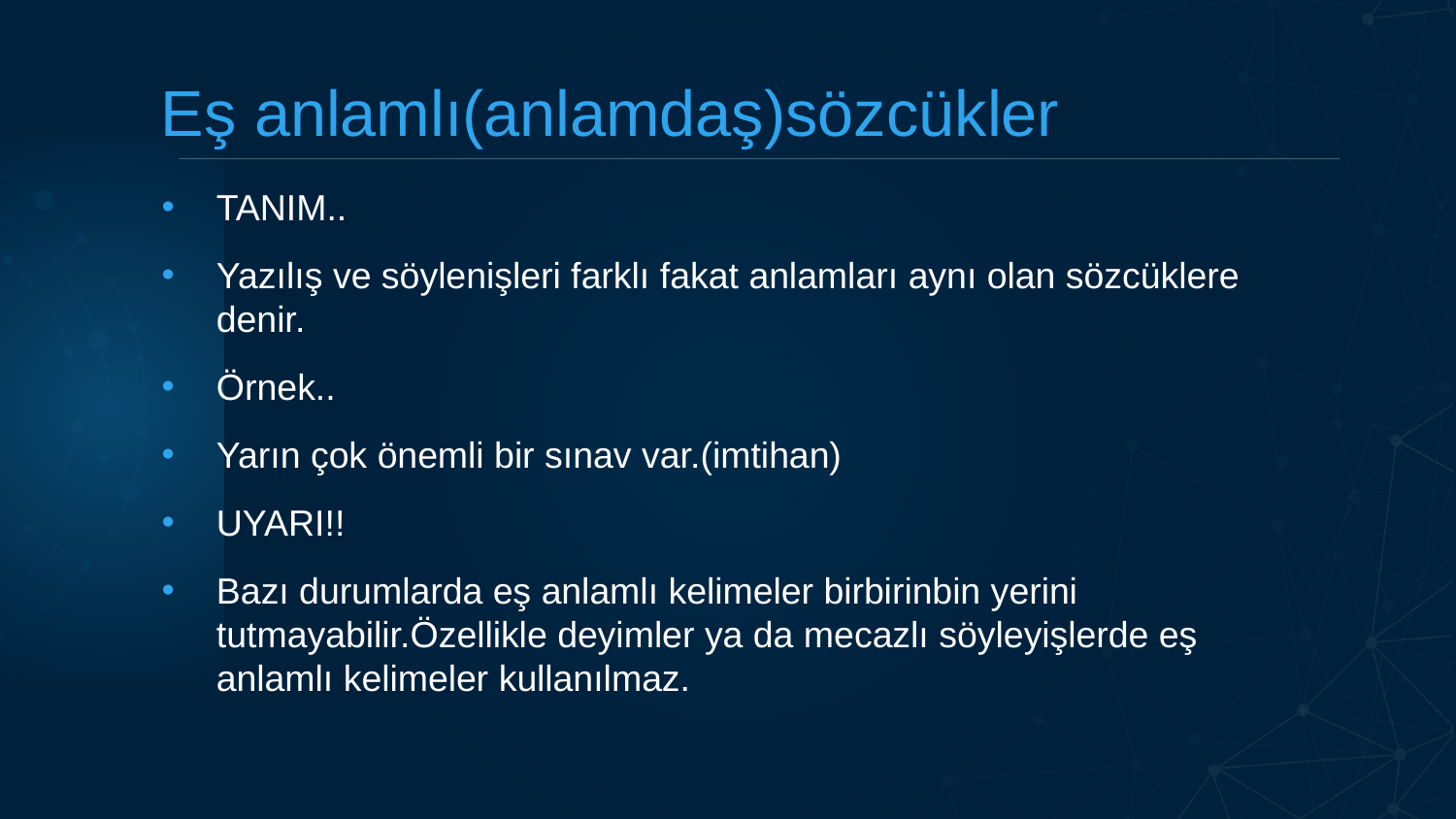

# Eş anlamlı(anlamdaş)sözcükler
TANIM..
Yazılış ve söylenişleri farklı fakat anlamları aynı olan sözcüklere denir.
Örnek..
Yarın çok önemli bir sınav var.(imtihan)
UYARI!!
Bazı durumlarda eş anlamlı kelimeler birbirinbin yerini tutmayabilir.Özellikle deyimler ya da mecazlı söyleyişlerde eş anlamlı kelimeler kullanılmaz.